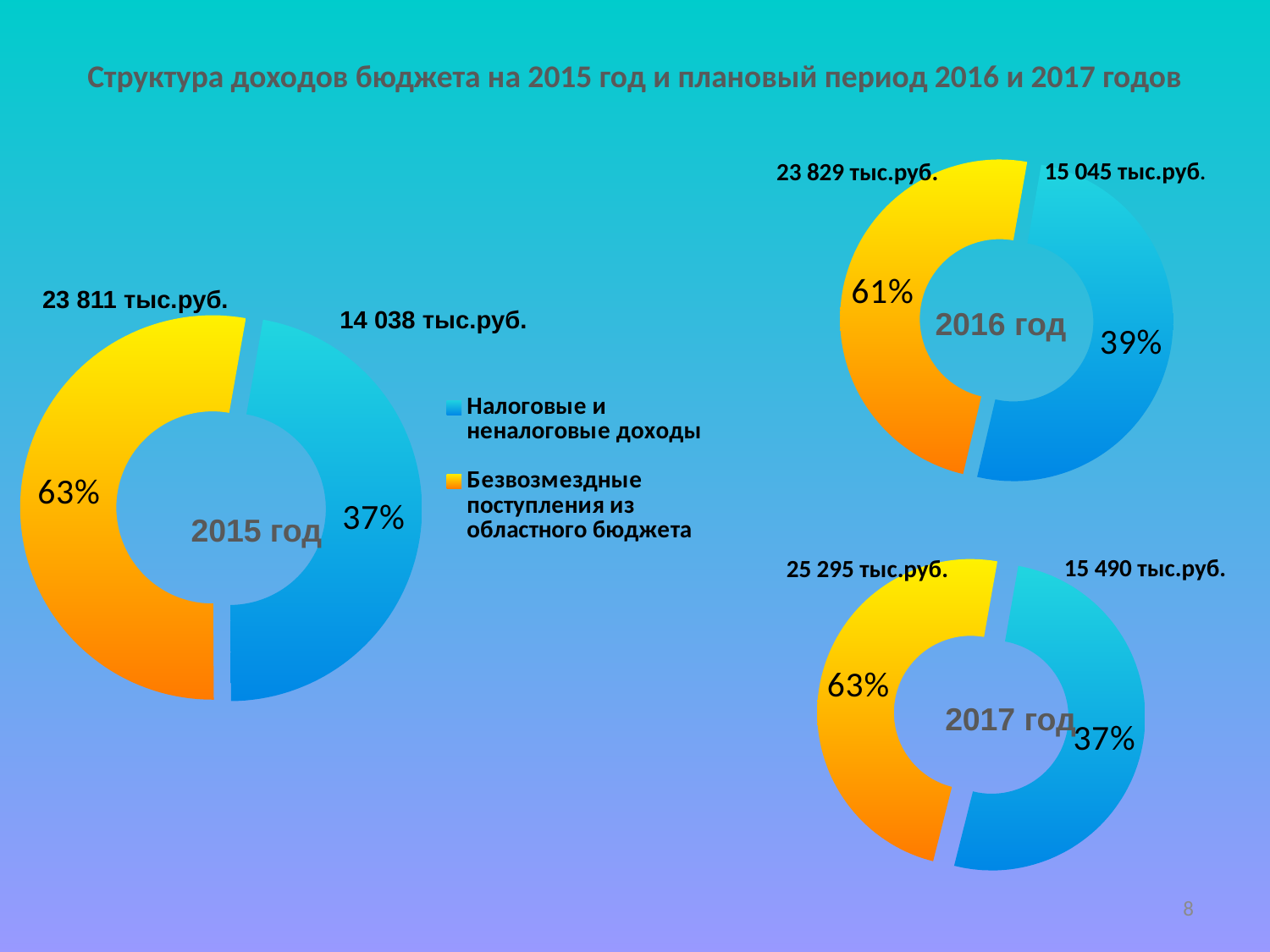

# Структура доходов бюджета на 2015 год и плановый период 2016 и 2017 годов

### Chart

| Category | 2015 год |
|---|---|
| Налоговые и неналоговые доходы | 14821.0 |
| Безвозмездные поступления из областного бюджета | 14299.0 |

### Chart

| Category | 2014 год |
|---|---|
| Налоговые и неналоговые доходы | 14409.0 |
| Безвозмездные поступления из областного бюджета | 16177.0 |
15 045 тыс.руб.
23 829 тыс.руб.
23 811 тыс.руб.
14 038 тыс.руб.
2016 год
2015 год

### Chart

| Category | 2016 год |
|---|---|
| Налоговые и неналоговые доходы | 14977.0 |
| Безвозмездные поступления из областного бюджета | 14299.0 |
15 490 тыс.руб.
25 295 тыс.руб.
2017 год
8